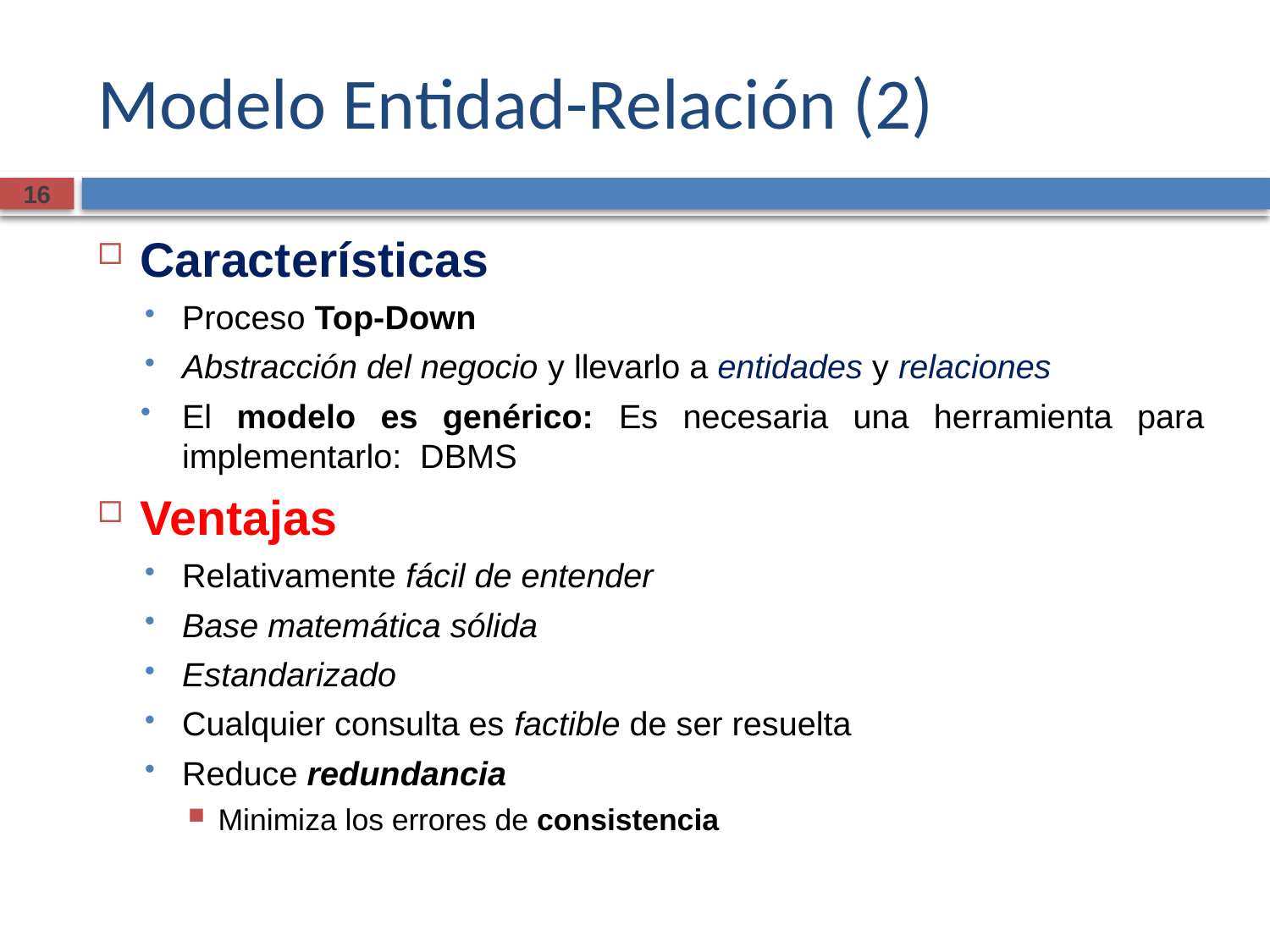

# Modelo Entidad-Relación (2)
Características
Proceso Top-Down
Abstracción del negocio y llevarlo a entidades y relaciones
El modelo es genérico: Es necesaria una herramienta para implementarlo:  DBMS
Ventajas
Relativamente fácil de entender
Base matemática sólida
Estandarizado
Cualquier consulta es factible de ser resuelta
Reduce redundancia
Minimiza los errores de consistencia
16